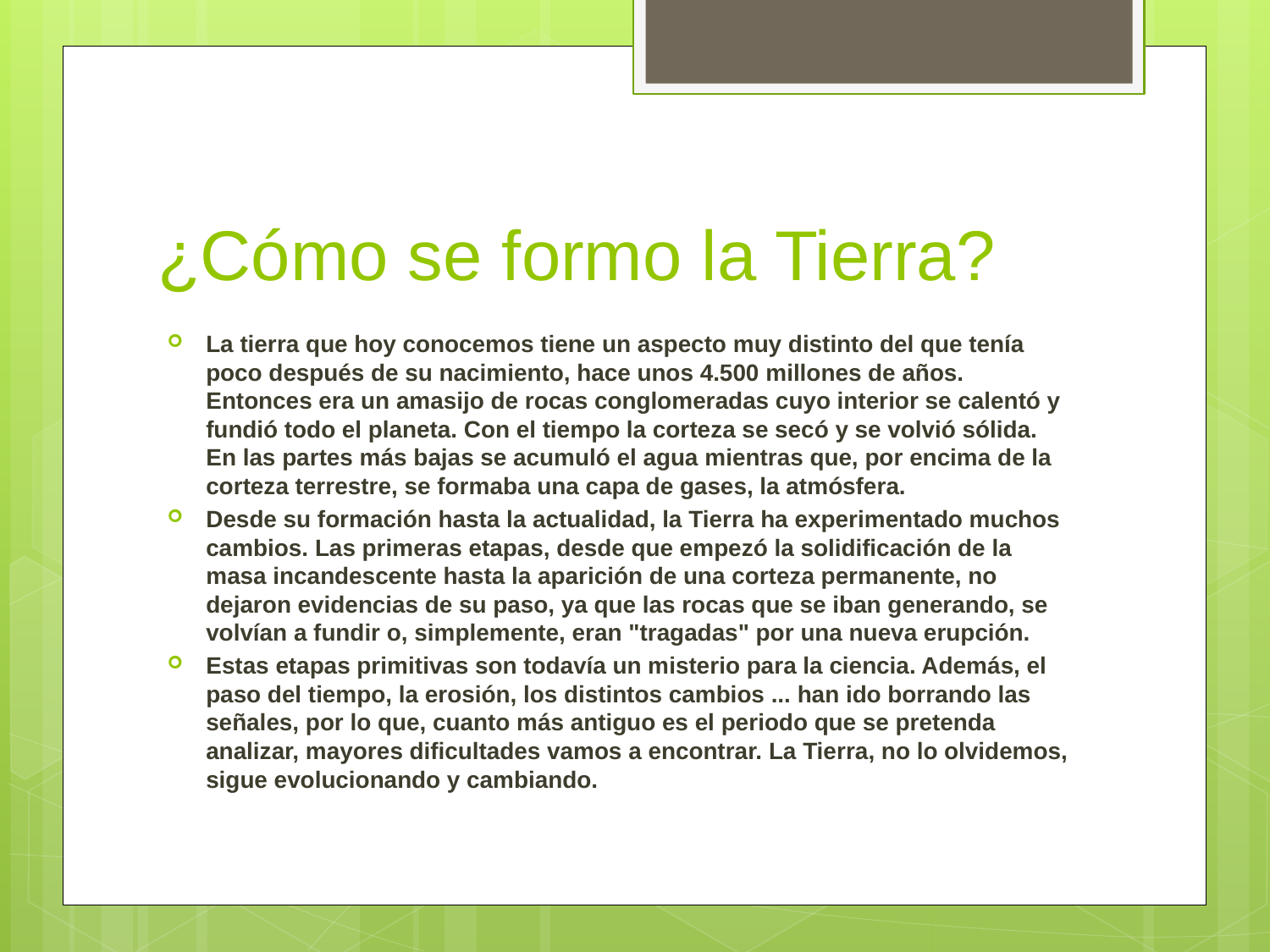

# ¿Cómo se formo la Tierra?
La tierra que hoy conocemos tiene un aspecto muy distinto del que tenía poco después de su nacimiento, hace unos 4.500 millones de años. Entonces era un amasijo de rocas conglomeradas cuyo interior se calentó y fundió todo el planeta. Con el tiempo la corteza se secó y se volvió sólida. En las partes más bajas se acumuló el agua mientras que, por encima de la corteza terrestre, se formaba una capa de gases, la atmósfera.
Desde su formación hasta la actualidad, la Tierra ha experimentado muchos cambios. Las primeras etapas, desde que empezó la solidificación de la masa incandescente hasta la aparición de una corteza permanente, no dejaron evidencias de su paso, ya que las rocas que se iban generando, se volvían a fundir o, simplemente, eran "tragadas" por una nueva erupción.
Estas etapas primitivas son todavía un misterio para la ciencia. Además, el paso del tiempo, la erosión, los distintos cambios ... han ido borrando las señales, por lo que, cuanto más antiguo es el periodo que se pretenda analizar, mayores dificultades vamos a encontrar. La Tierra, no lo olvidemos, sigue evolucionando y cambiando.